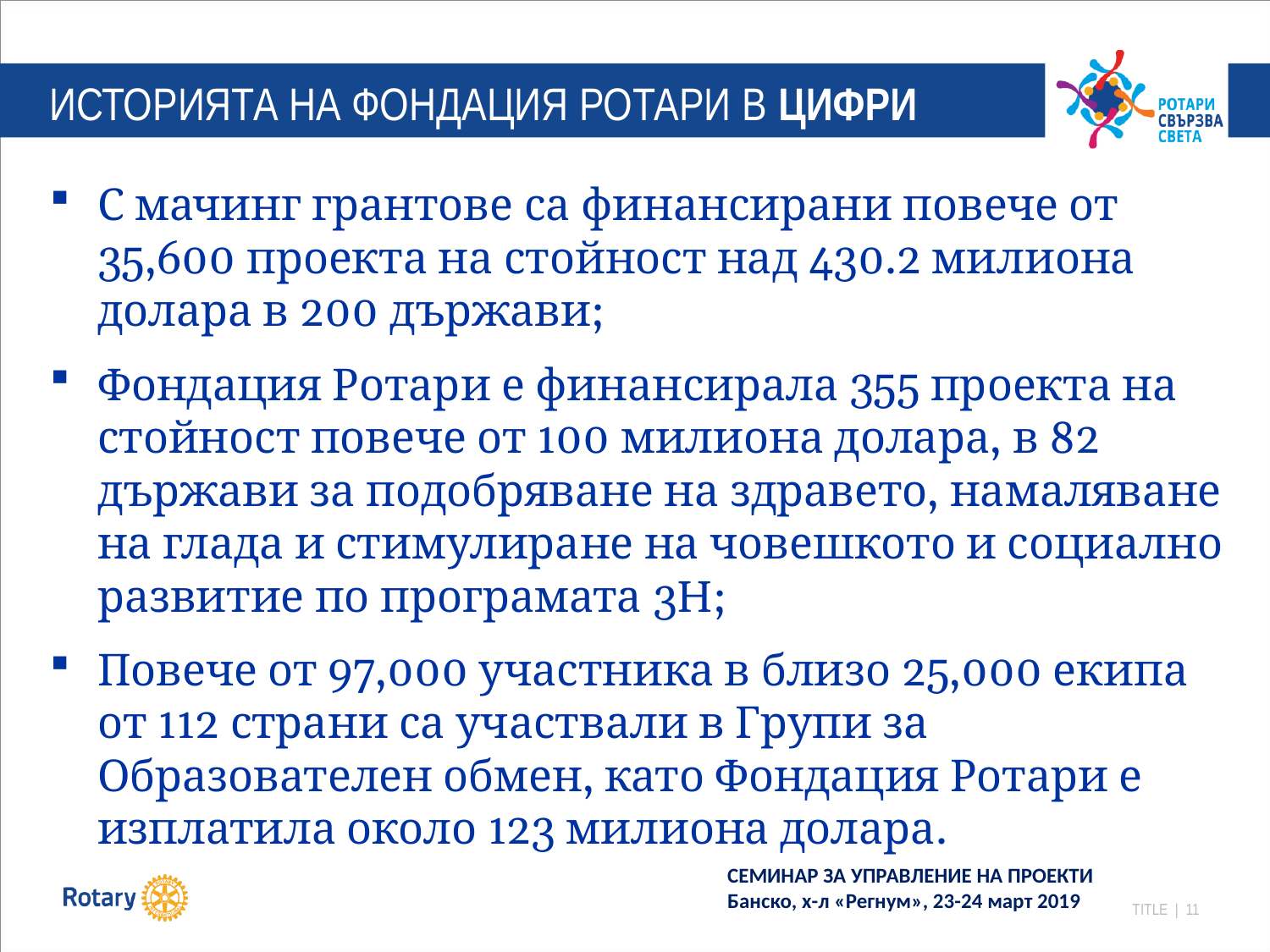

# ИСТОРИЯТА НА ФОНДАЦИЯ РОТАРИ В ЦИФРИ
С мачинг грантове са финансирани повече от 35,600 проекта на стойност над 430.2 милиона долара в 200 държави;
Фондация Ротари е финансирала 355 проекта на стойност повече от 100 милиона долара, в 82 държави за подобряване на здравето, намаляване на глада и стимулиране на човешкото и социално развитие по програмата 3H;
Повече от 97,000 участника в близо 25,000 екипа от 112 страни са участвали в Групи за Образователен обмен, като Фондация Ротари е изплатила около 123 милиона долара.